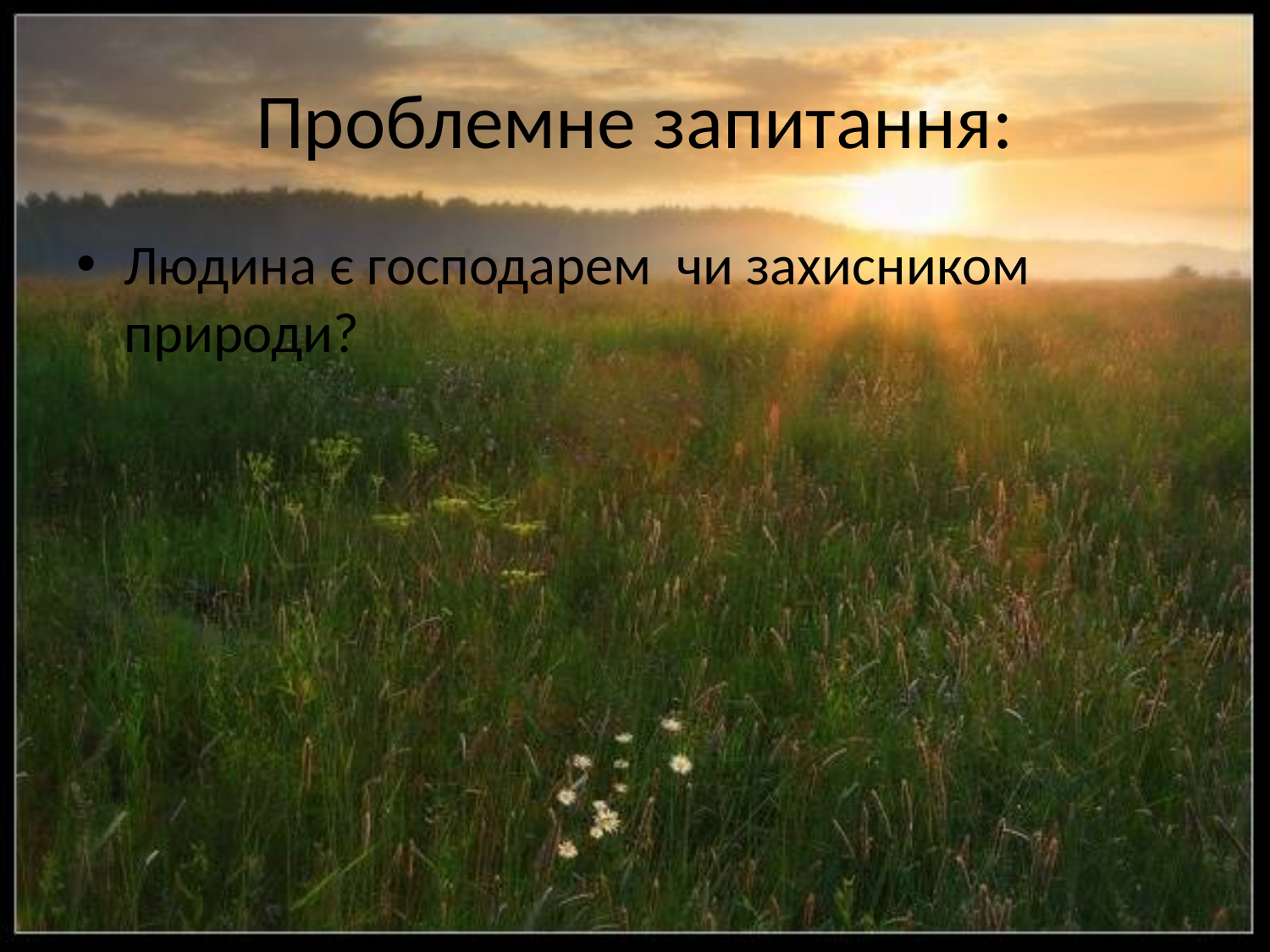

# Проблемне запитання:
Людина є господарем  чи захисником природи?